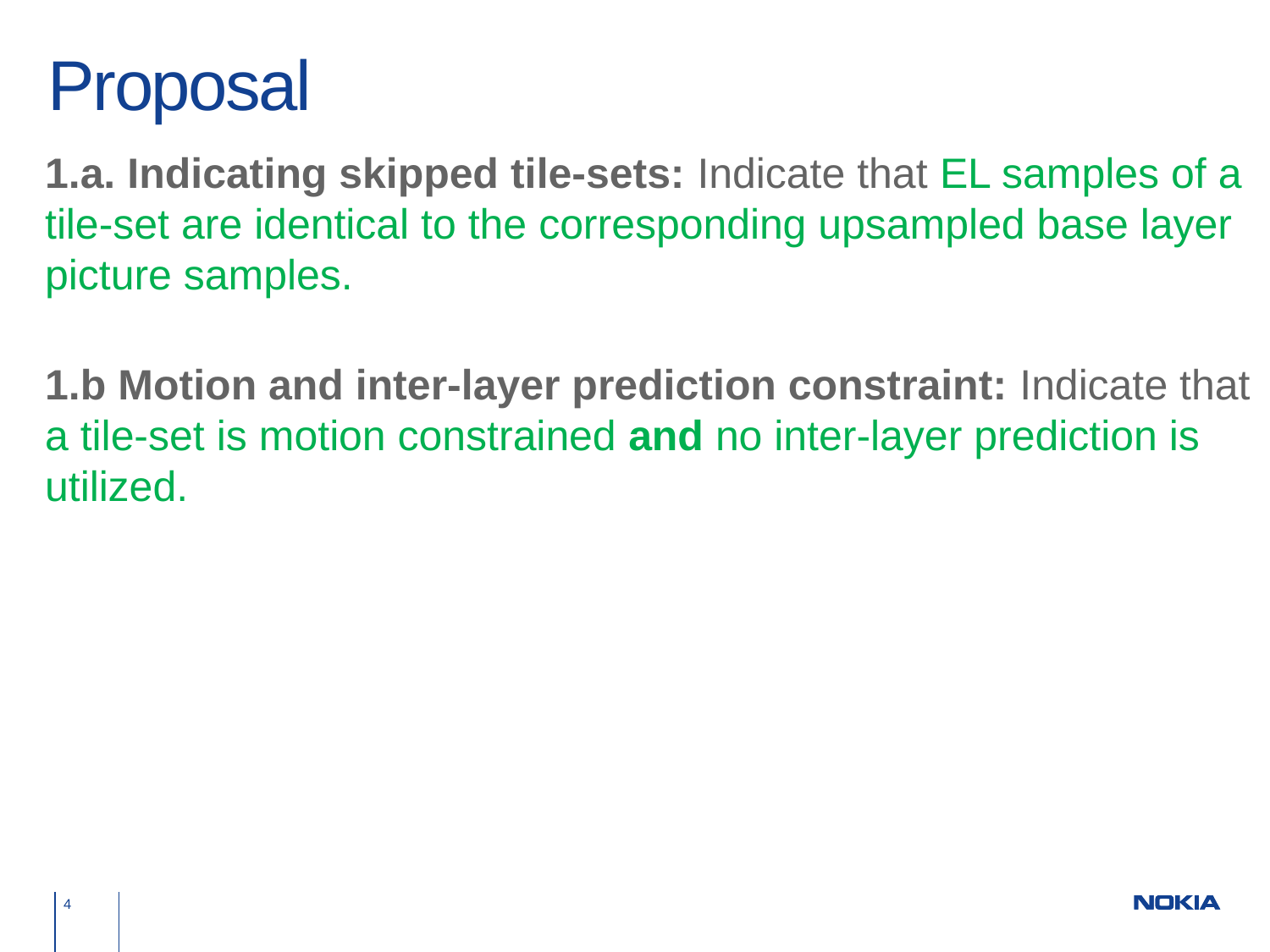

# Proposal
1.a. Indicating skipped tile-sets: Indicate that EL samples of a tile-set are identical to the corresponding upsampled base layer picture samples.

1.b Motion and inter-layer prediction constraint: Indicate that a tile-set is motion constrained and no inter-layer prediction is utilized.
4